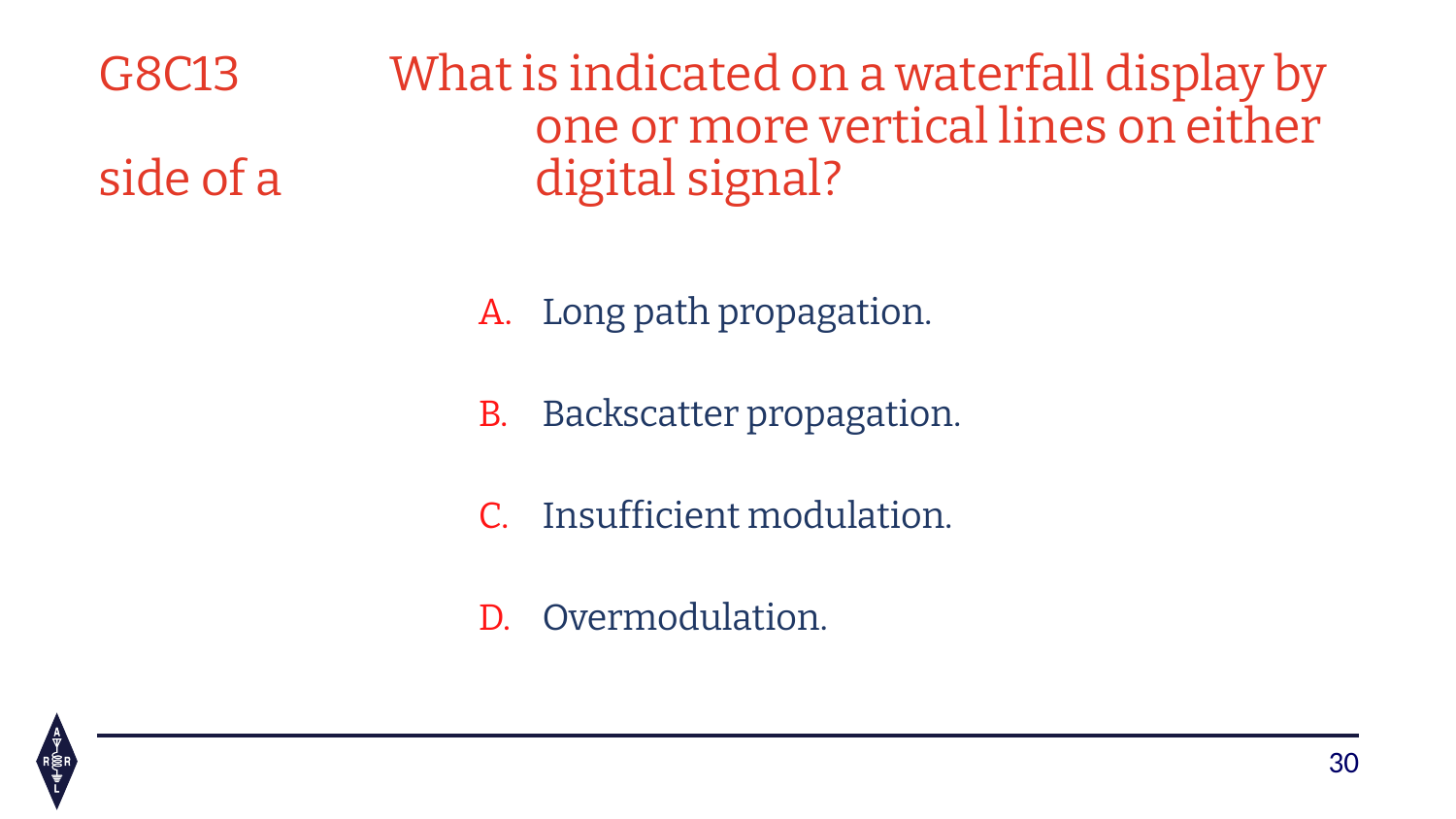

# G8C13 	What is indicated on a waterfall display by 			one or more vertical lines on either side of a 		digital signal?

Long path propagation.

Backscatter propagation.

Insufficient modulation.

Overmodulation.
30